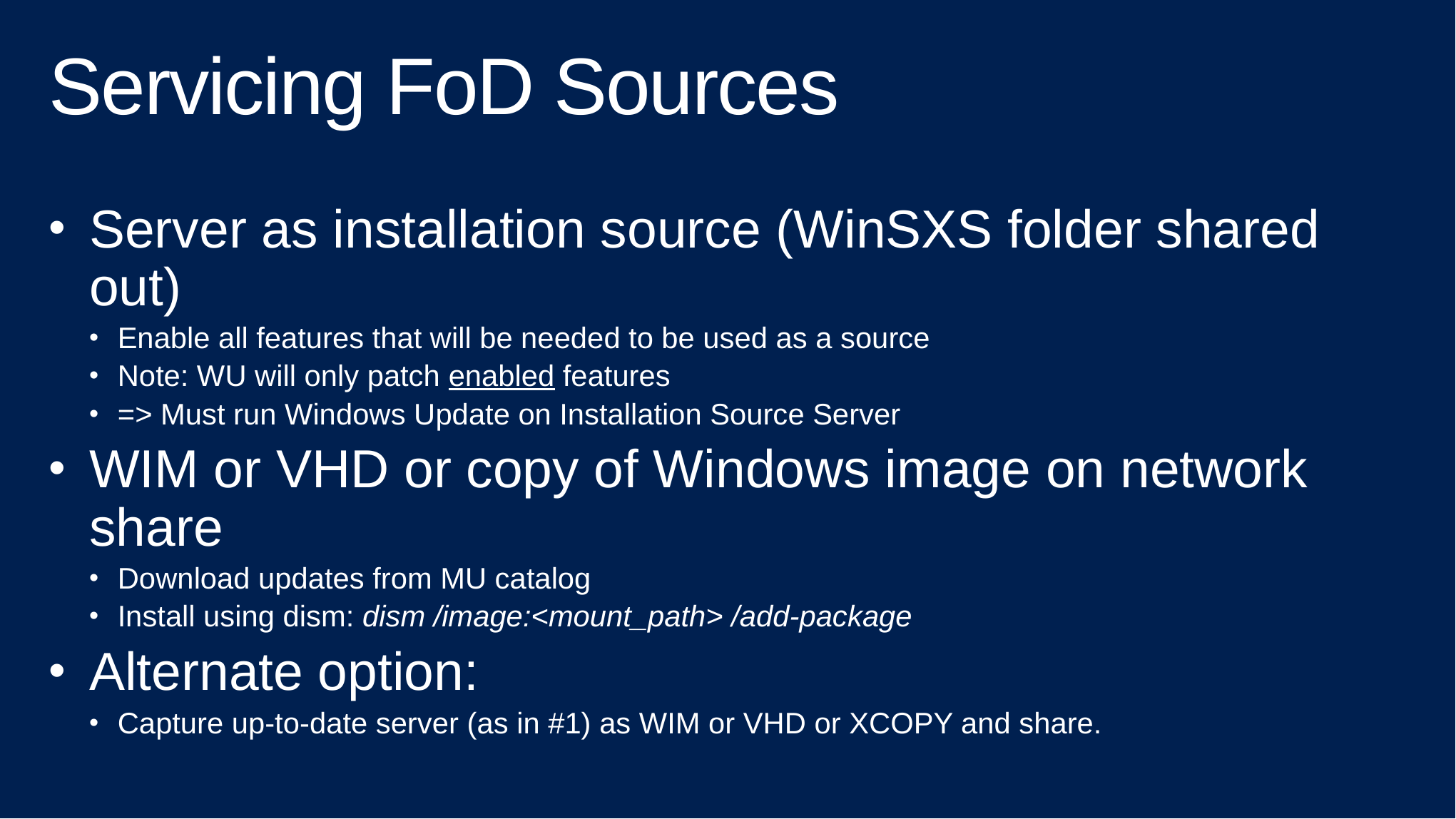

# Servicing FoD Sources
Server as installation source (WinSXS folder shared out)
Enable all features that will be needed to be used as a source
Note: WU will only patch enabled features
=> Must run Windows Update on Installation Source Server
WIM or VHD or copy of Windows image on network share
Download updates from MU catalog
Install using dism: dism /image:<mount_path> /add-package
Alternate option:
Capture up-to-date server (as in #1) as WIM or VHD or XCOPY and share.